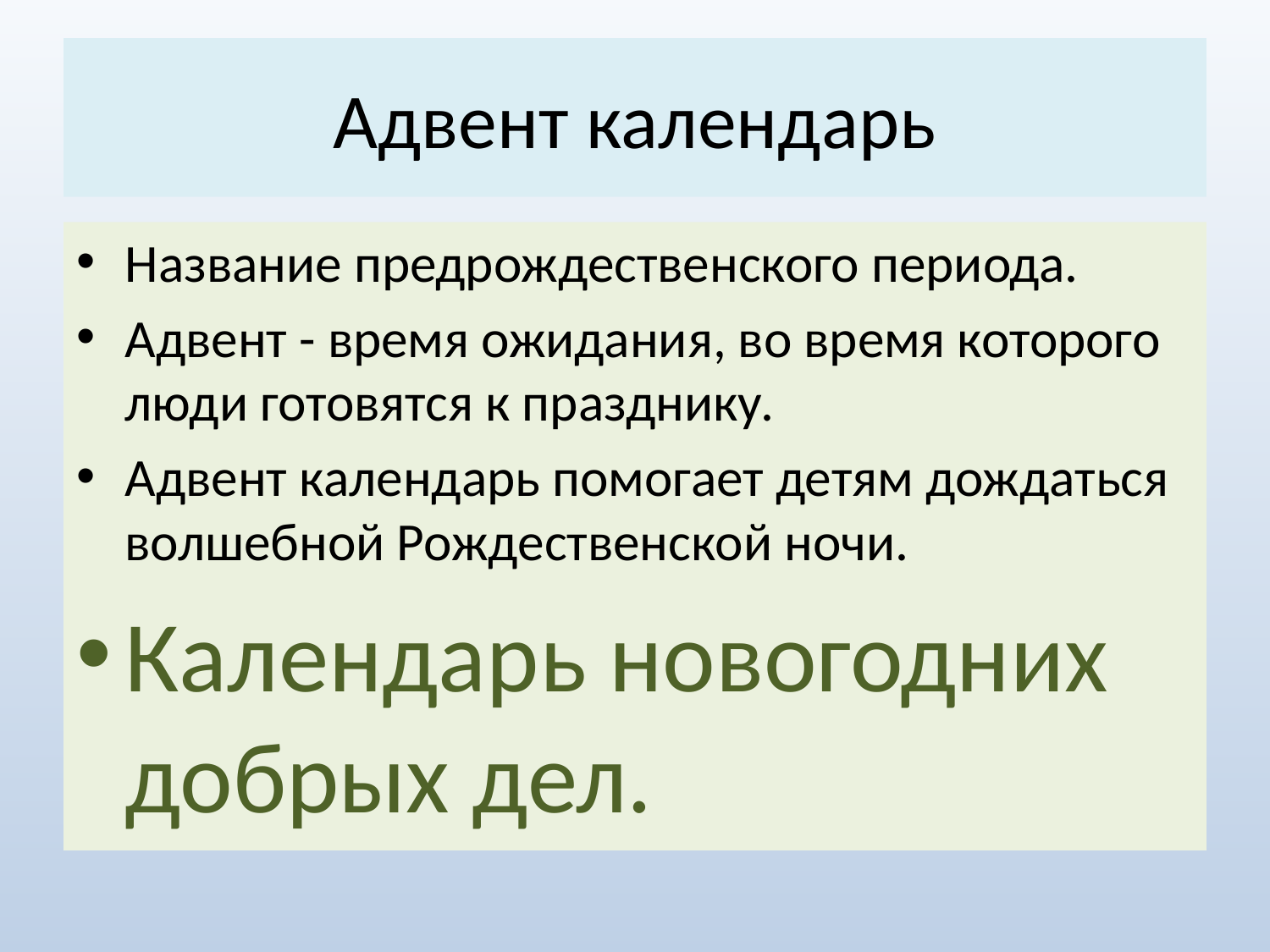

# Адвент календарь
Название предрождественского периода.
Адвент - время ожидания, во время которого люди готовятся к празднику.
Адвент календарь помогает детям дождаться волшебной Рождественской ночи.
Календарь новогодних добрых дел.